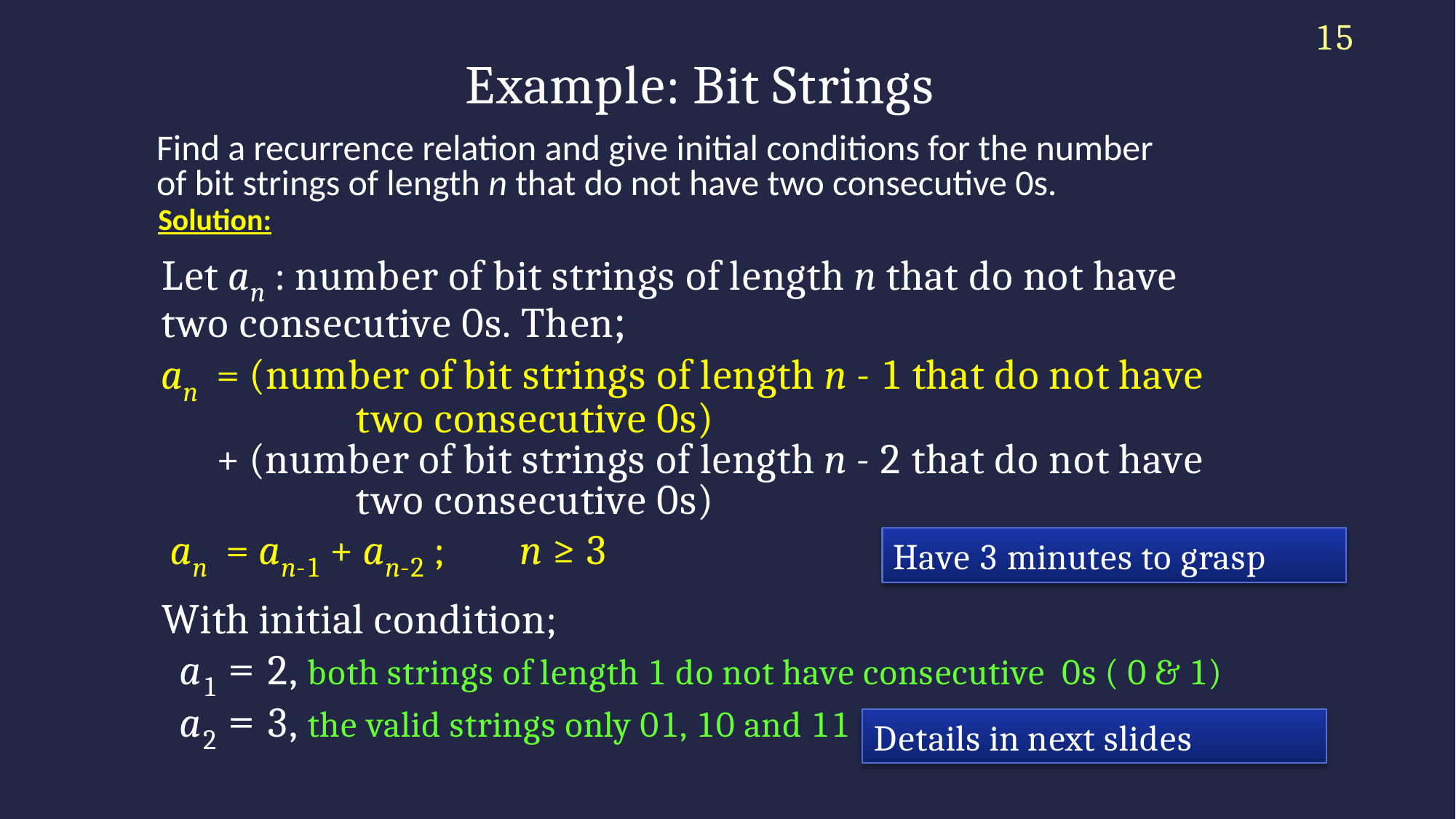

15
Example: Bit Strings
Find a recurrence relation and give initial conditions for the number of bit strings of length n that do not have two consecutive 0s.
Solution:
Let an : number of bit strings of length n that do not have two consecutive 0s. Then;
an  = (number of bit strings of length n - 1 that do not have
                     two consecutive 0s)
      + (number of bit strings of length n - 2 that do not have
                     two consecutive 0s)
 an  = an-1 + an-2 ;        n ≥ 3

With initial condition;
  a1 = 2, both strings of length 1 do not have consecutive  0s ( 0 & 1)
  a2 = 3, the valid strings only 01, 10 and 11
Have 3 minutes to grasp
Details in next slides